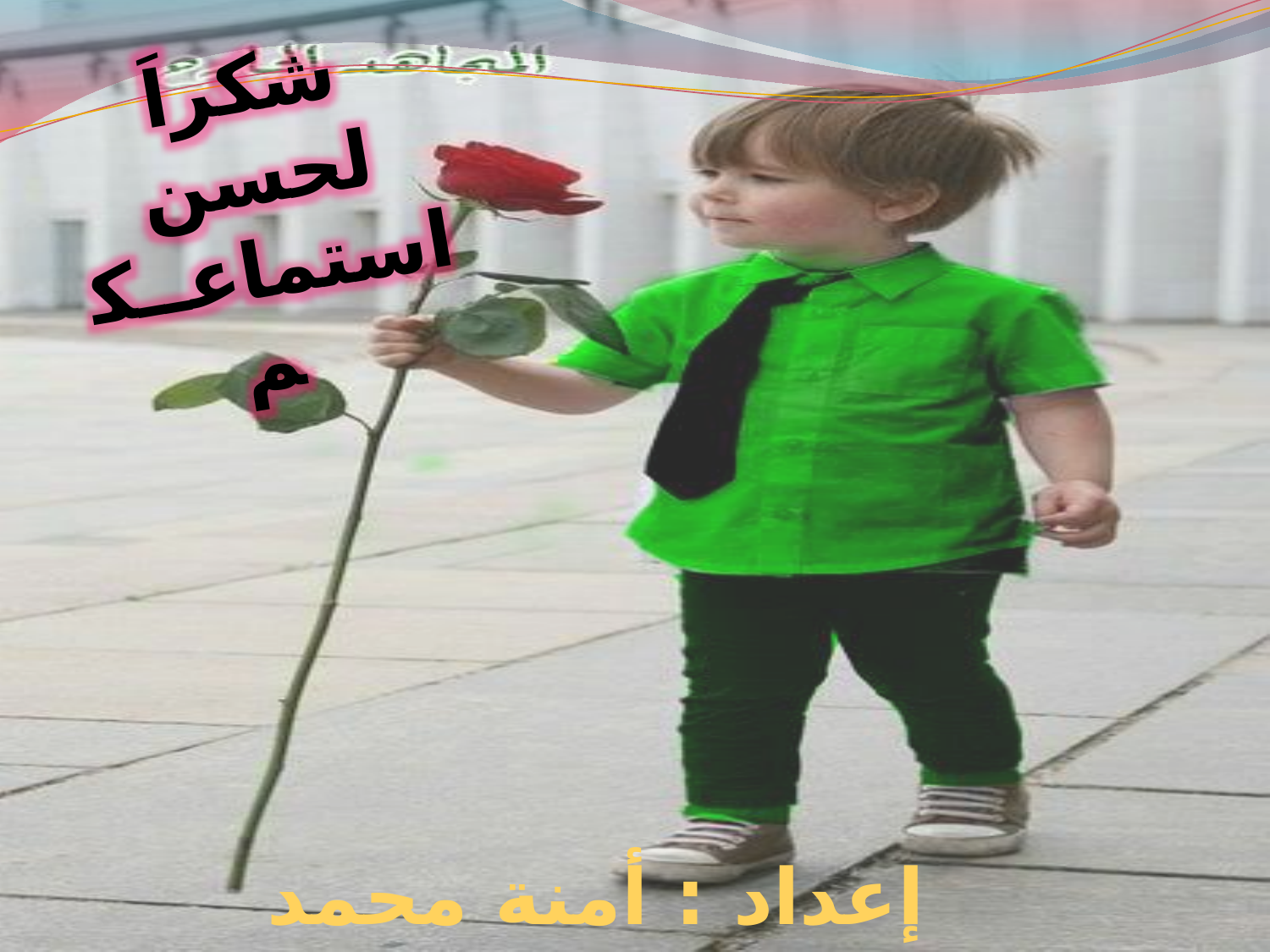

شكراَ لحسن استماعــكم
إعداد : أمنة محمد السائح